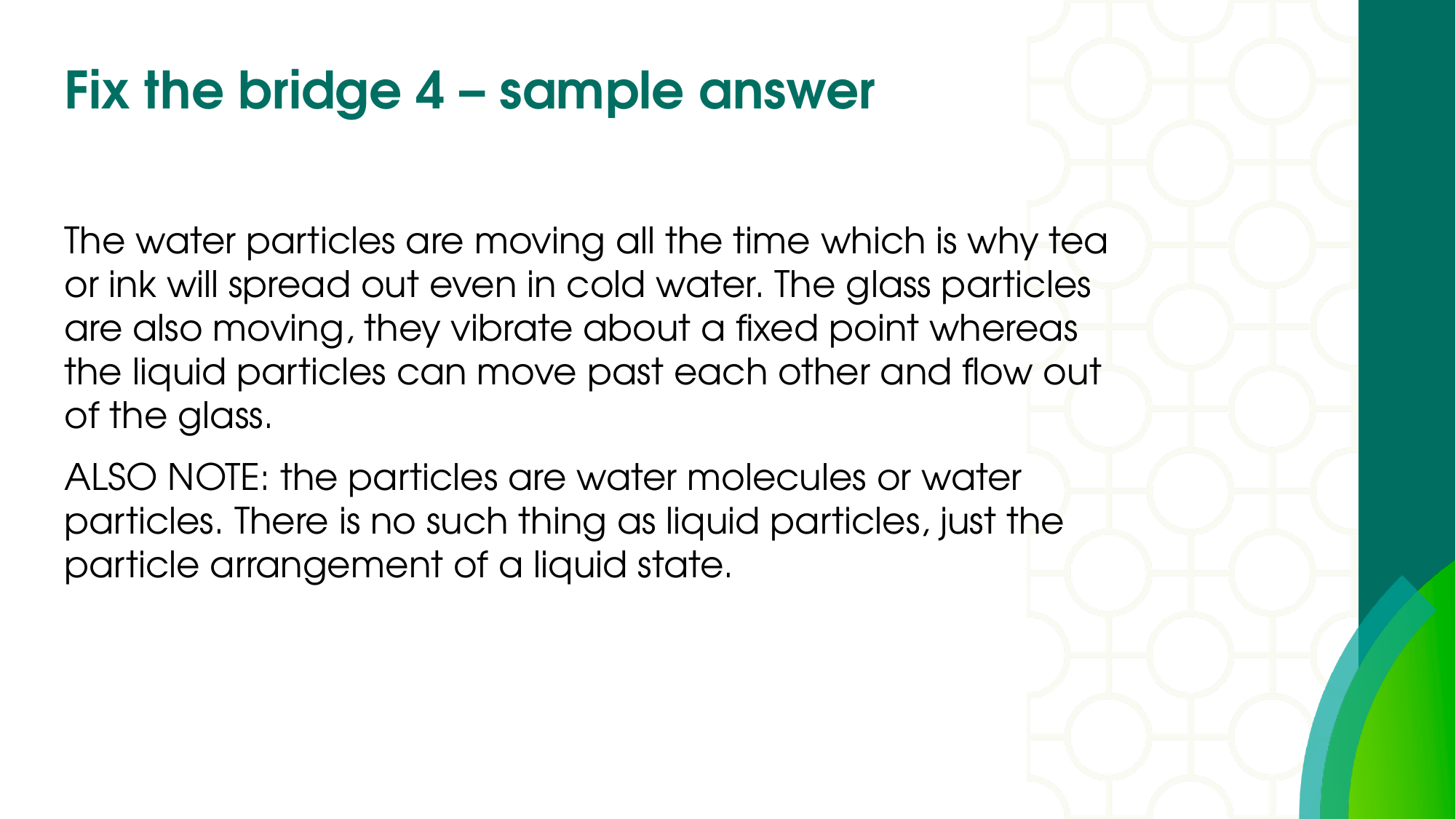

# Fix the bridge 4 – sample answer
The water particles are moving all the time which is why tea or ink will spread out even in cold water. The glass particles are also moving, they vibrate about a fixed point whereas the liquid particles can move past each other and flow out of the glass.
ALSO NOTE: the particles are water molecules or water particles. There is no such thing as liquid particles, just the particle arrangement of a liquid state.